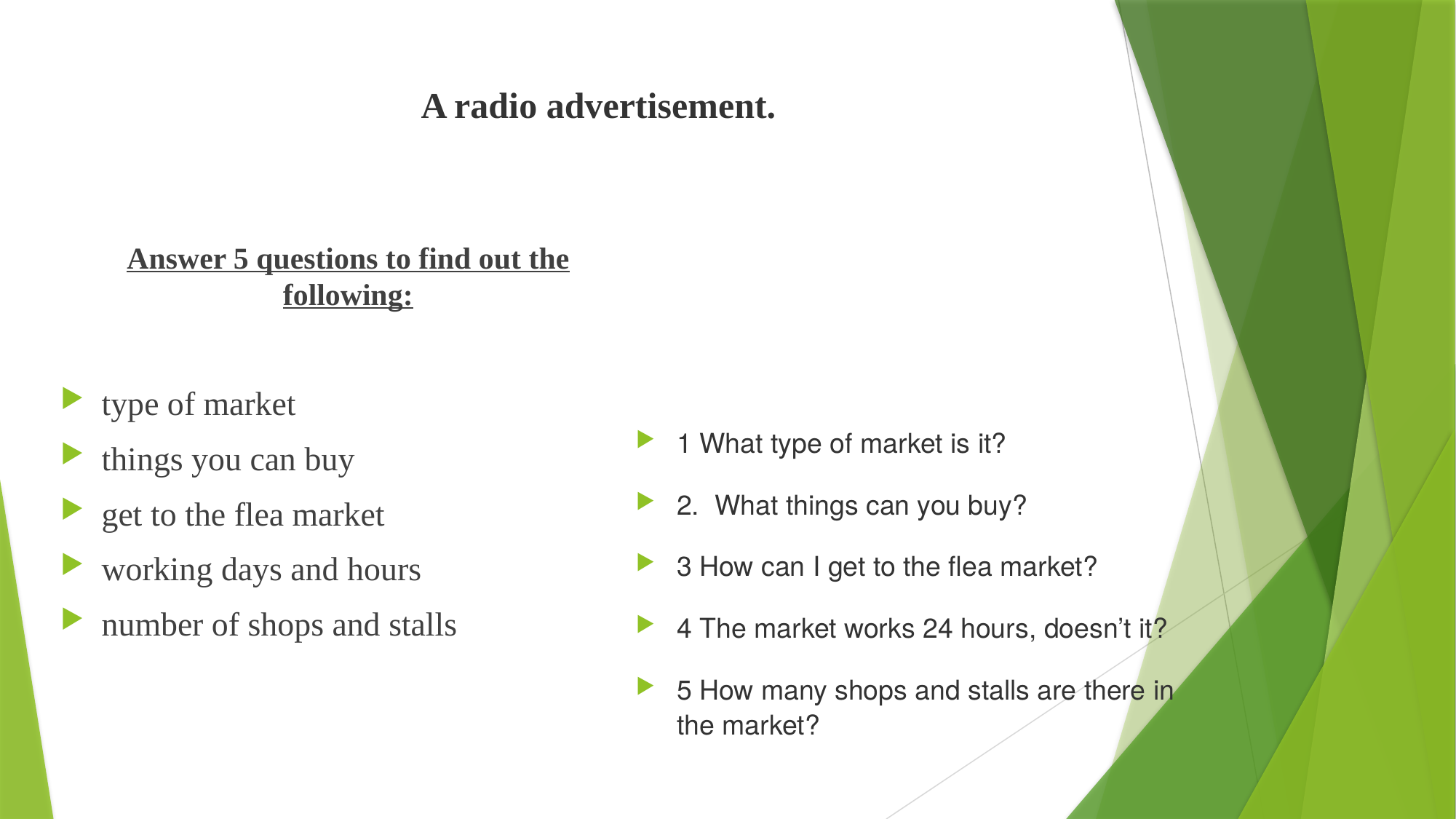

# A radio advertisement.
Answer 5 questions to find out the following:

type of market
things you can buy
get to the flea market
working days and hours
number of shops and stalls

1 What type of market is it?
2.  What things can you buy?
3 How can I get to the flea market?
4 The market works 24 hours, doesn’t it?
5 How many shops and stalls are there in the market?